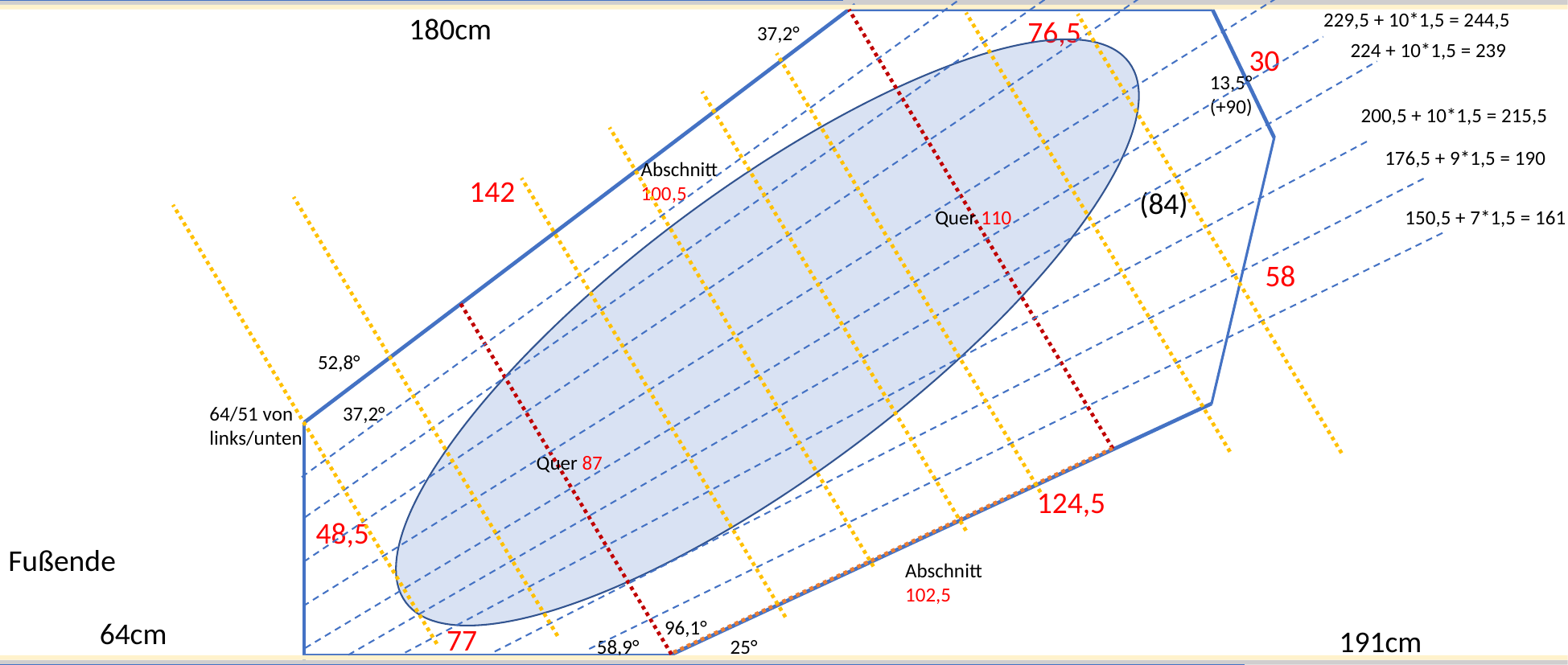

161 + 8*1,5 = 173
183,5 + 9*1,5 = 197
Gemessene Werte mit Nähten für Trennwände
205,5 + 10*1,5 = 220,5
226,5 + 10*1,5 = 241,5
229,5 + 10*1,5 = 244,5
180cm

76,5
37,2°
224 + 10*1,5 = 239
30
13,5°
(+90)
200,5 + 10*1,5 = 215,5
176,5 + 9*1,5 = 190
Abschnitt
100,5
142
(84)

150,5 + 7*1,5 = 161
Quer 110
58
52,8°
64/51 von links/unten
37,2°
Quer 87
124,5
48,5
Fußende
Abschnitt
102,5
64cm
96,1°
77

191cm
25°
58,9°